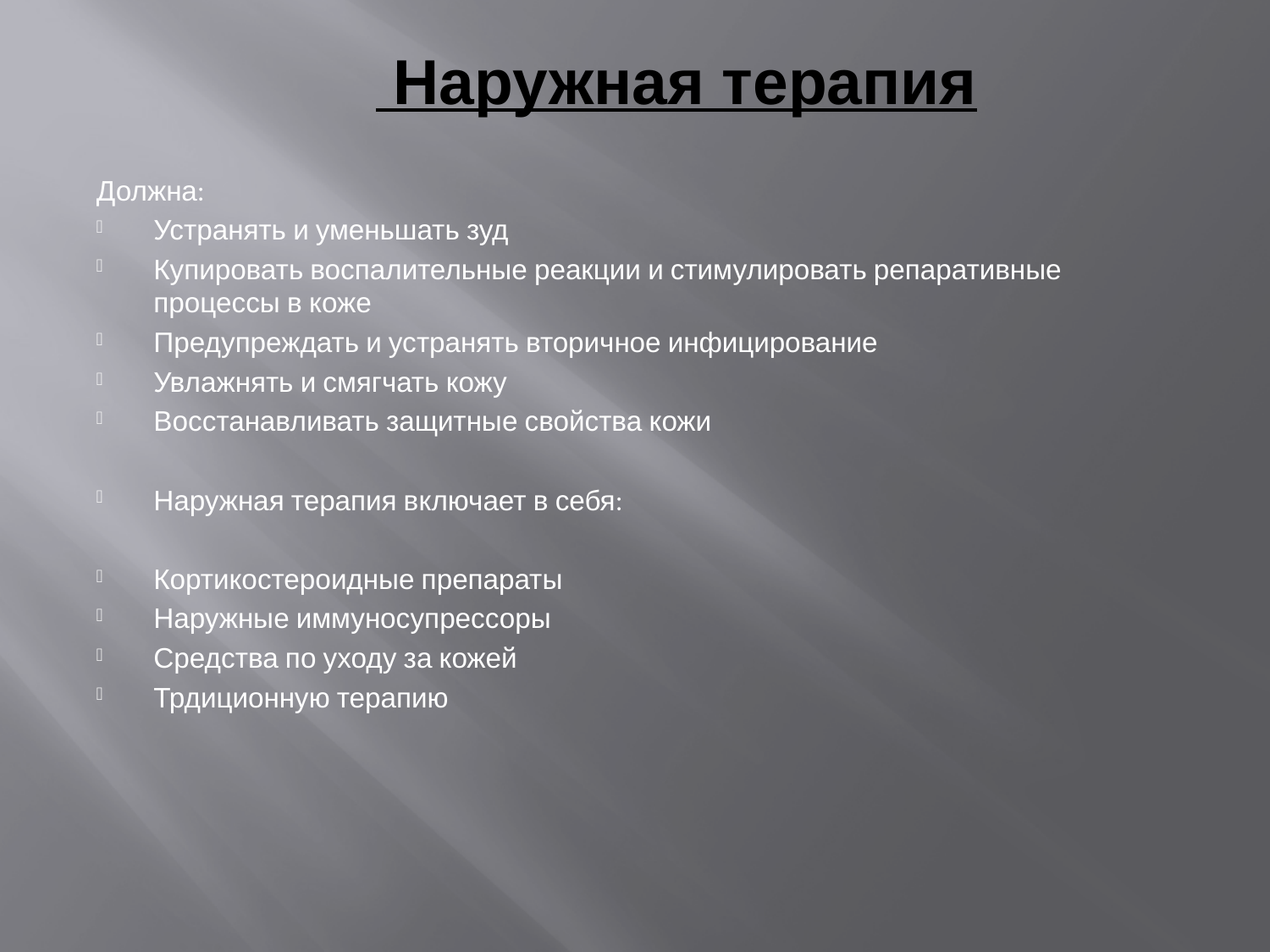

# Наружная терапия
Должна:
Устранять и уменьшать зуд
Купировать воспалительные реакции и стимулировать репаративные процессы в коже
Предупреждать и устранять вторичное инфицирование
Увлажнять и смягчать кожу
Восстанавливать защитные свойства кожи

Наружная терапия включает в себя:

Кортикостероидные препараты
Наружные иммуносупрессоры
Средства по уходу за кожей
Трдиционную терапию